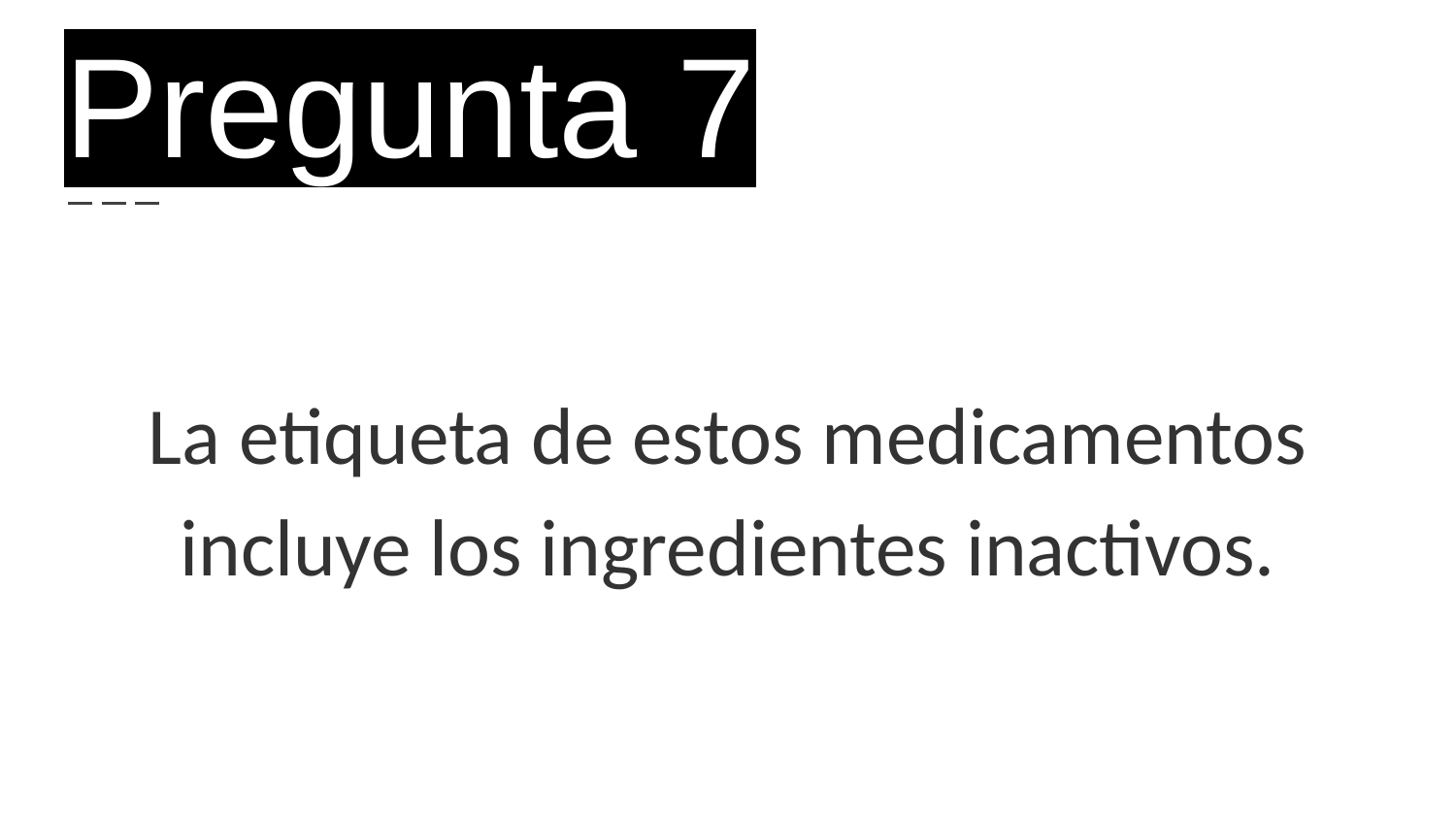

# Pregunta 7
La etiqueta de estos medicamentos incluye los ingredientes inactivos.